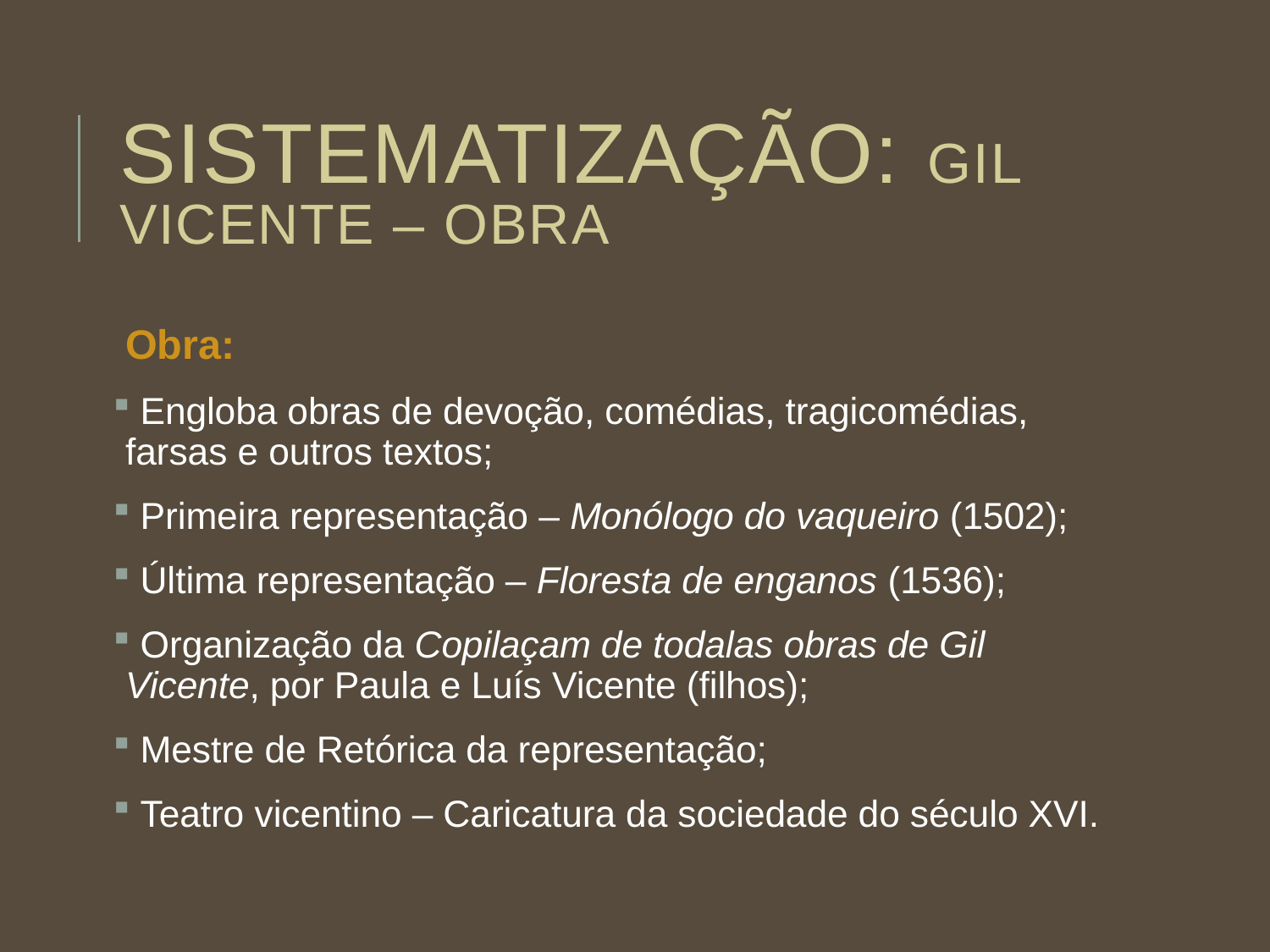

# Sistematização: Gil Vicente – obra
Obra:
 Engloba obras de devoção, comédias, tragicomédias, farsas e outros textos;
 Primeira representação – Monólogo do vaqueiro (1502);
 Última representação – Floresta de enganos (1536);
 Organização da Copilaçam de todalas obras de Gil Vicente, por Paula e Luís Vicente (filhos);
 Mestre de Retórica da representação;
 Teatro vicentino – Caricatura da sociedade do século XVI.